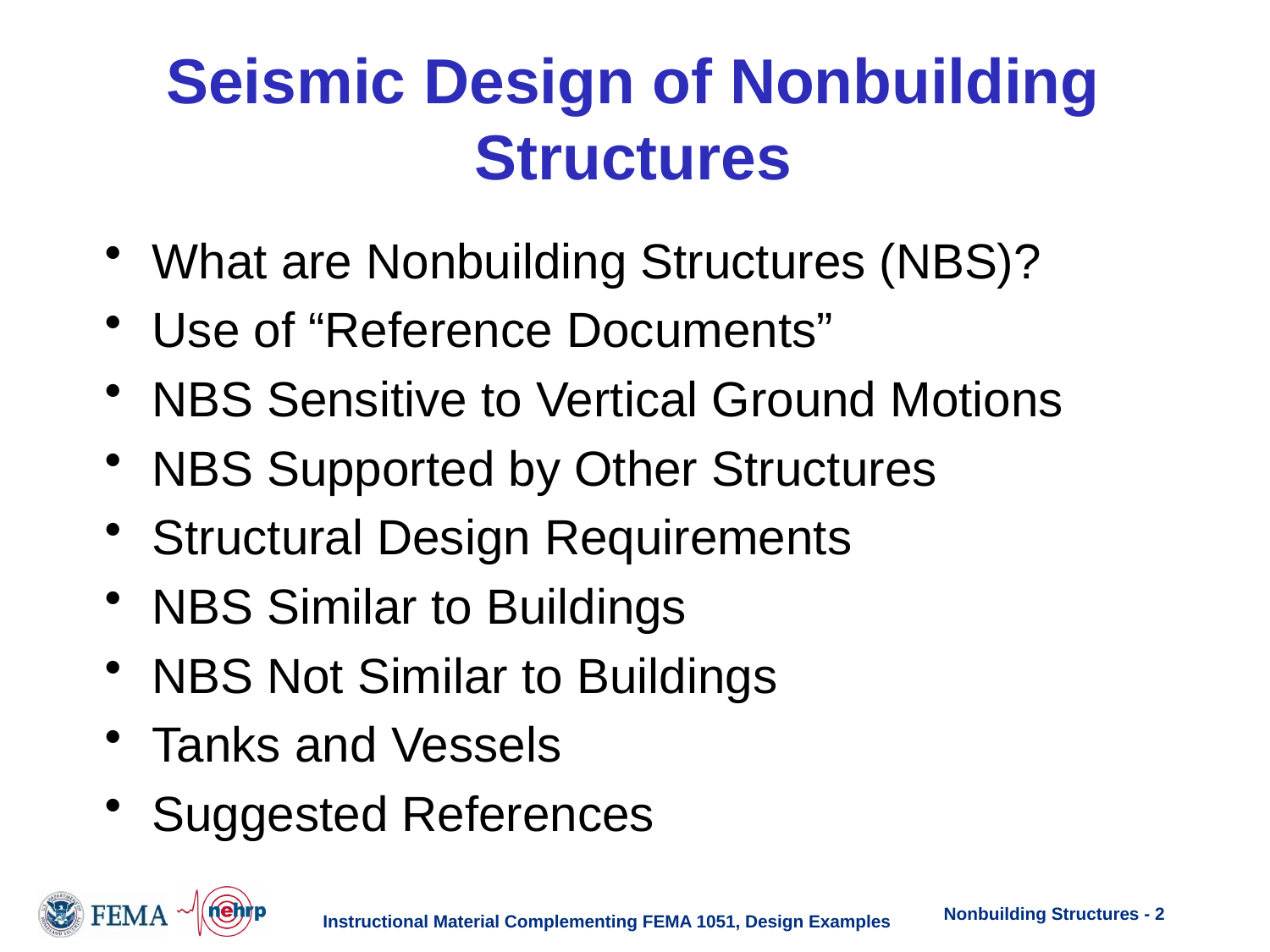

# Seismic Design of Nonbuilding Structures
What are Nonbuilding Structures (NBS)?
Use of “Reference Documents”
NBS Sensitive to Vertical Ground Motions
NBS Supported by Other Structures
Structural Design Requirements
NBS Similar to Buildings
NBS Not Similar to Buildings
Tanks and Vessels
Suggested References
Nonbuilding Structures - 2
Instructional Material Complementing FEMA 1051, Design Examples